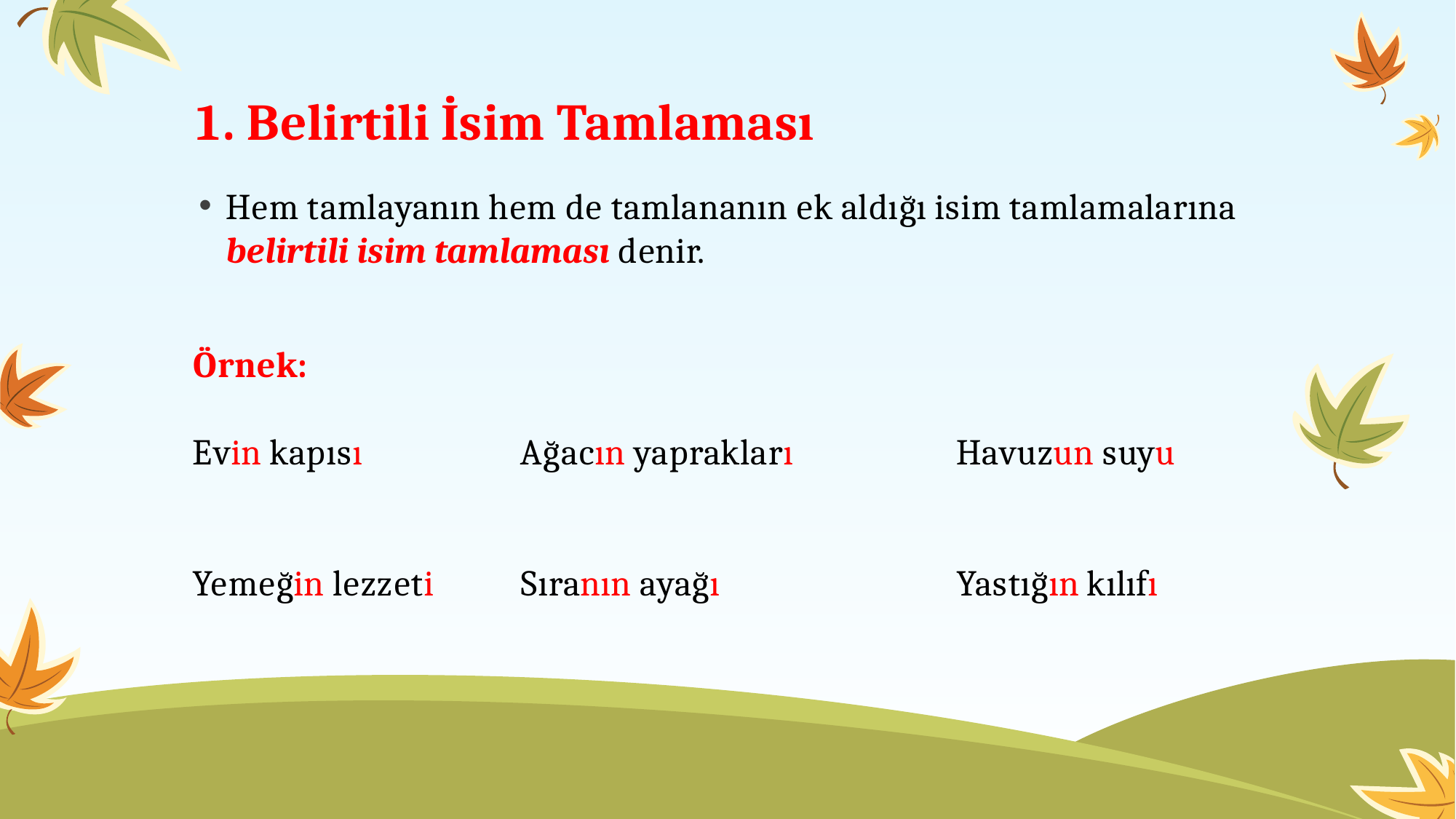

# 1. Belirtili İsim Tamlaması
Hem tamlayanın hem de tamlananın ek aldığı isim tamlamalarına belirtili isim tamlaması denir.

Örnek:

Evin kapısı		Ağacın yaprakları		Havuzun suyu

Yemeğin lezzeti	Sıranın ayağı			Yastığın kılıfı